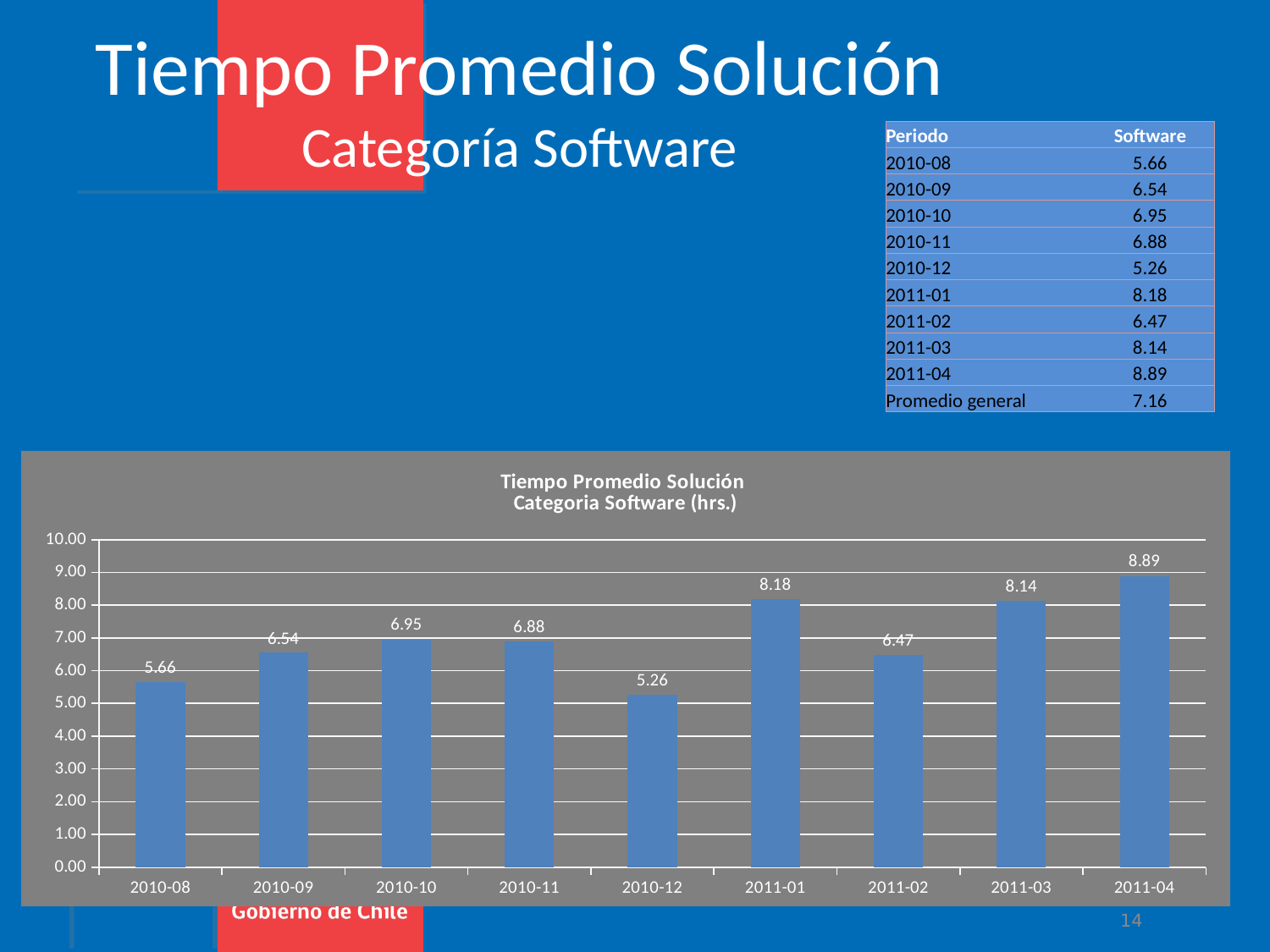

Tiempo Promedio Solución
Categoría Software
| Periodo | Software |
| --- | --- |
| 2010-08 | 5.66 |
| 2010-09 | 6.54 |
| 2010-10 | 6.95 |
| 2010-11 | 6.88 |
| 2010-12 | 5.26 |
| 2011-01 | 8.18 |
| 2011-02 | 6.47 |
| 2011-03 | 8.14 |
| 2011-04 | 8.89 |
| Promedio general | 7.16 |

### Chart: Tiempo Promedio Solución
Categoria Software (hrs.)

| Category | Software |
|---|---|
| 2010-08 | 5.655093114241002 |
| 2010-09 | 6.544788125153972 |
| 2010-10 | 6.954531161872538 |
| 2010-11 | 6.882889520202016 |
| 2010-12 | 5.258571428571429 |
| 2011-01 | 8.182671052631578 |
| 2011-02 | 6.468216867469877 |
| 2011-03 | 8.143760859625058 |
| 2011-04 | 8.893252937538648 |
14